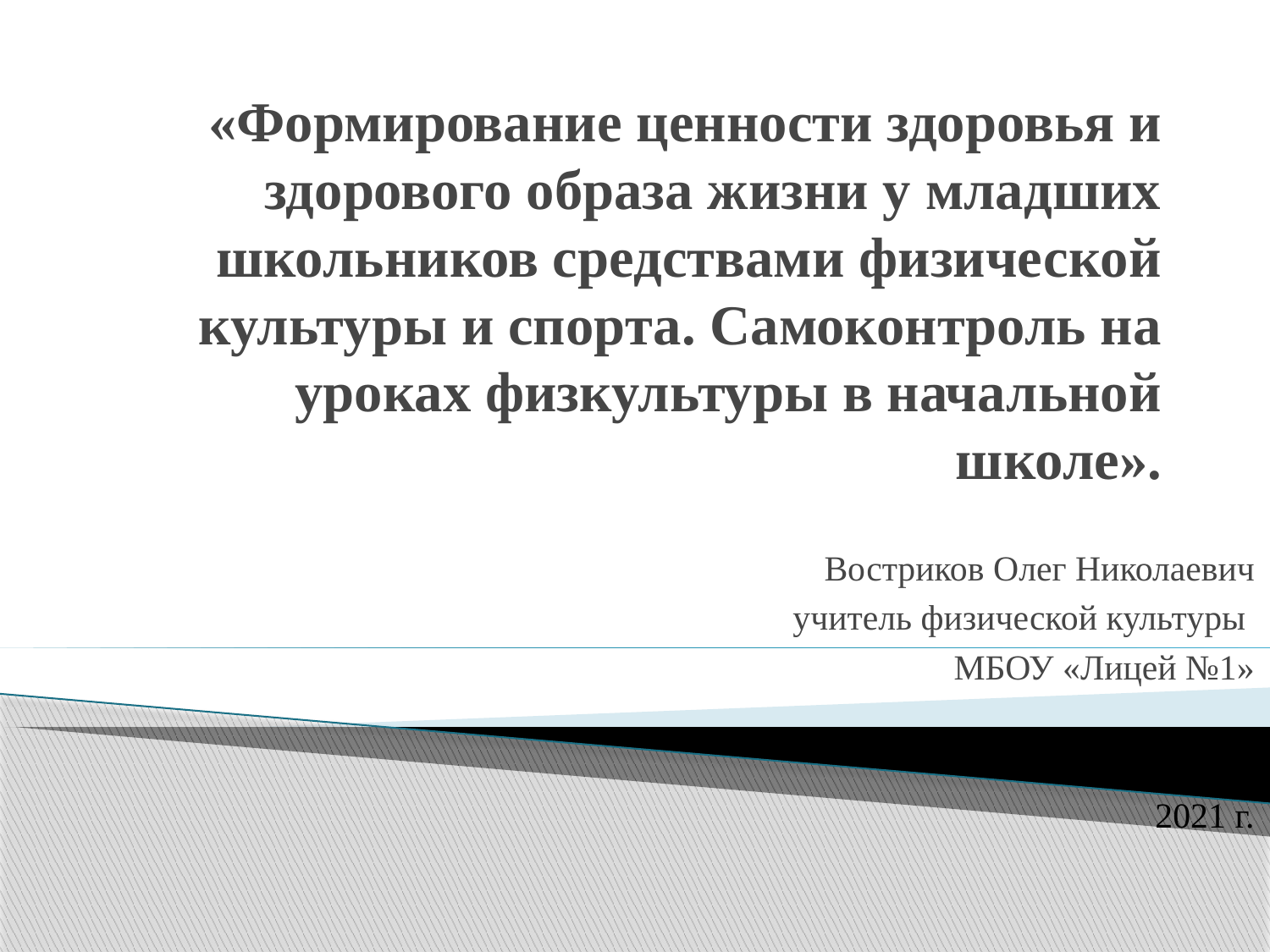

# «Формирование ценности здоровья и здорового образа жизни у младших школьников средствами физической культуры и спорта. Самоконтроль на уроках физкультуры в начальной школе».
						Востриков Олег Николаевич
						учитель физической культуры
				   		МБОУ «Лицей №1»

2021 г.